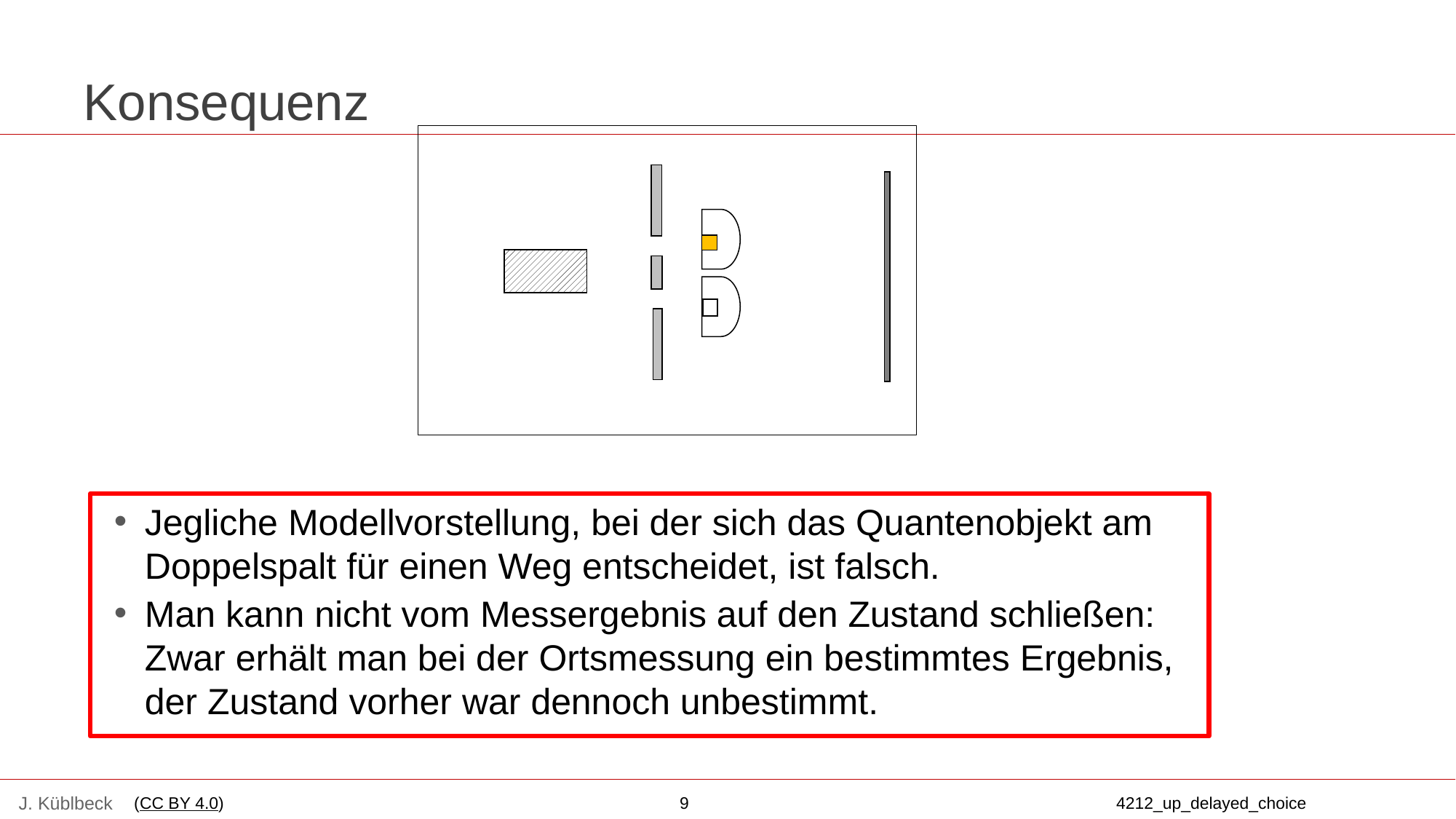

# Konsequenz

Jegliche Modellvorstellung, bei der sich das Quantenobjekt am Doppelspalt für einen Weg entscheidet, ist falsch.
Man kann nicht vom Messergebnis auf den Zustand schließen:
Zwar erhält man bei der Ortsmessung ein bestimmtes Ergebnis,
der Zustand vorher war dennoch unbestimmt.